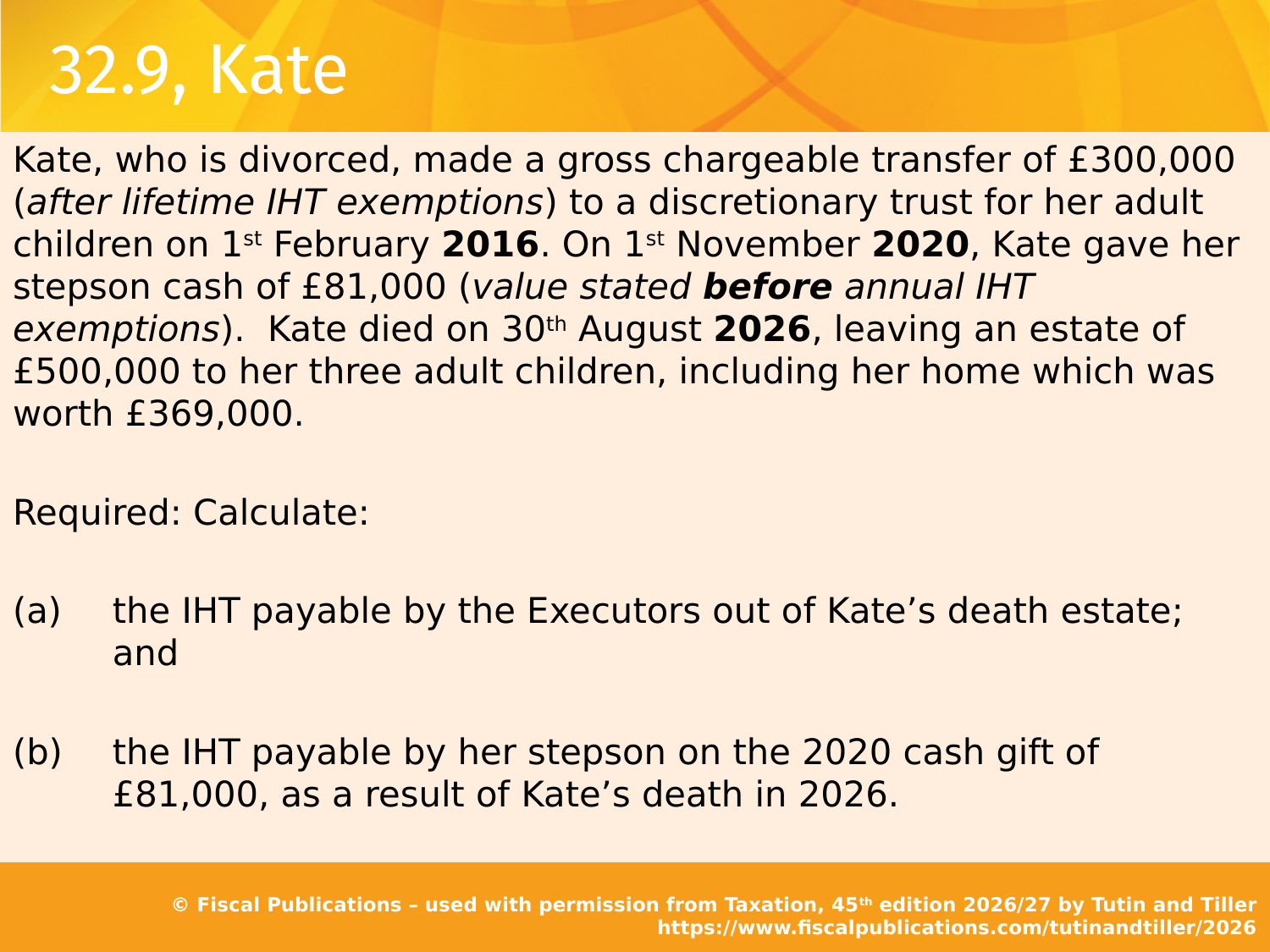

# 32.9, Kate
Kate, who is divorced, made a gross chargeable transfer of £300,000 (after lifetime IHT exemptions) to a discretionary trust for her adult children on 1st February 2016. On 1st November 2020, Kate gave her stepson cash of £81,000 (value stated before annual IHT exemptions).  Kate died on 30th August 2026, leaving an estate of £500,000 to her three adult children, including her home which was worth £369,000.

Required: Calculate:

the IHT payable by the Executors out of Kate’s death estate; and

the IHT payable by her stepson on the 2020 cash gift of £81,000, as a result of Kate’s death in 2026.